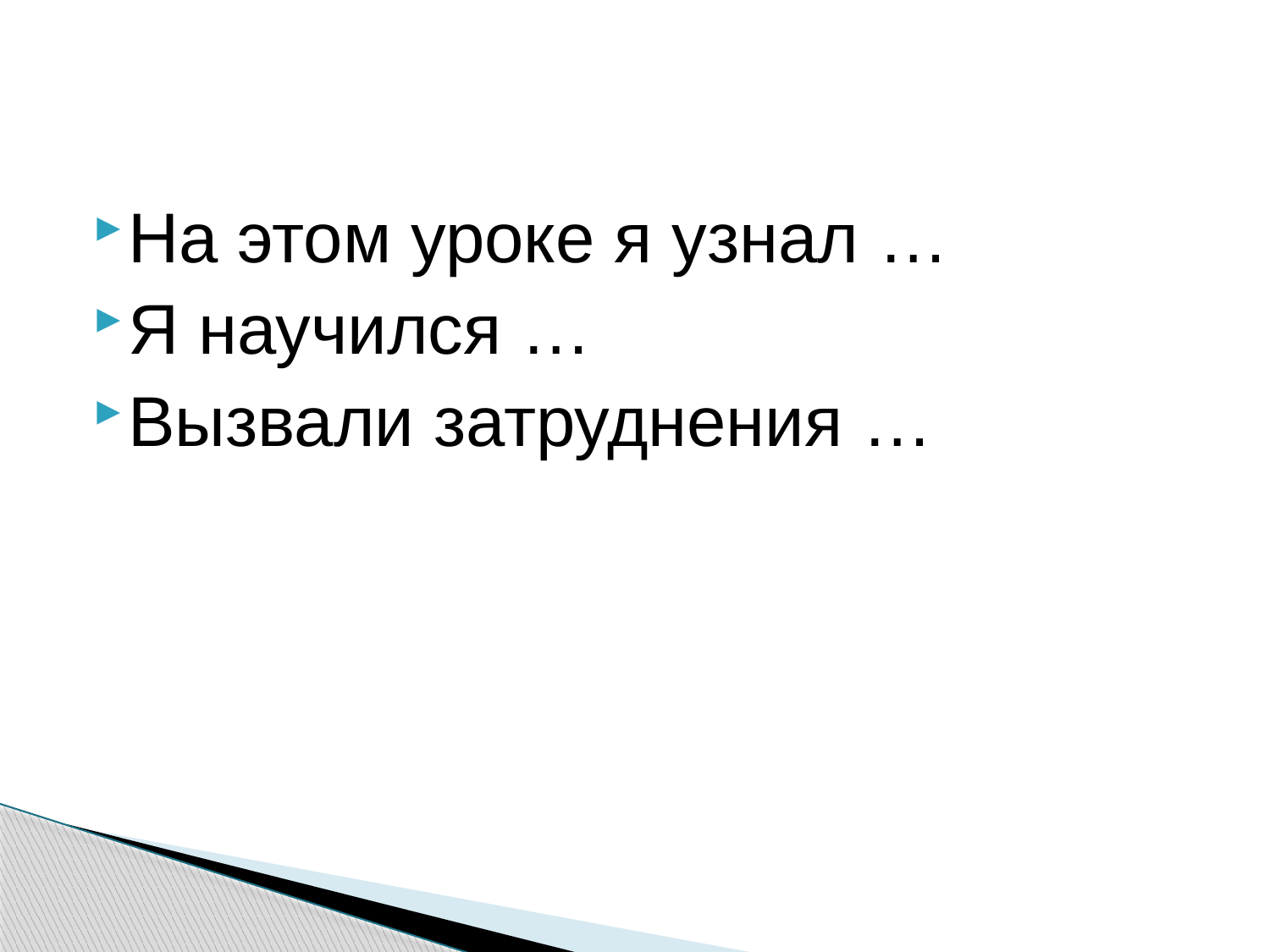

На этом уроке я узнал …
Я научился …
Вызвали затруднения …